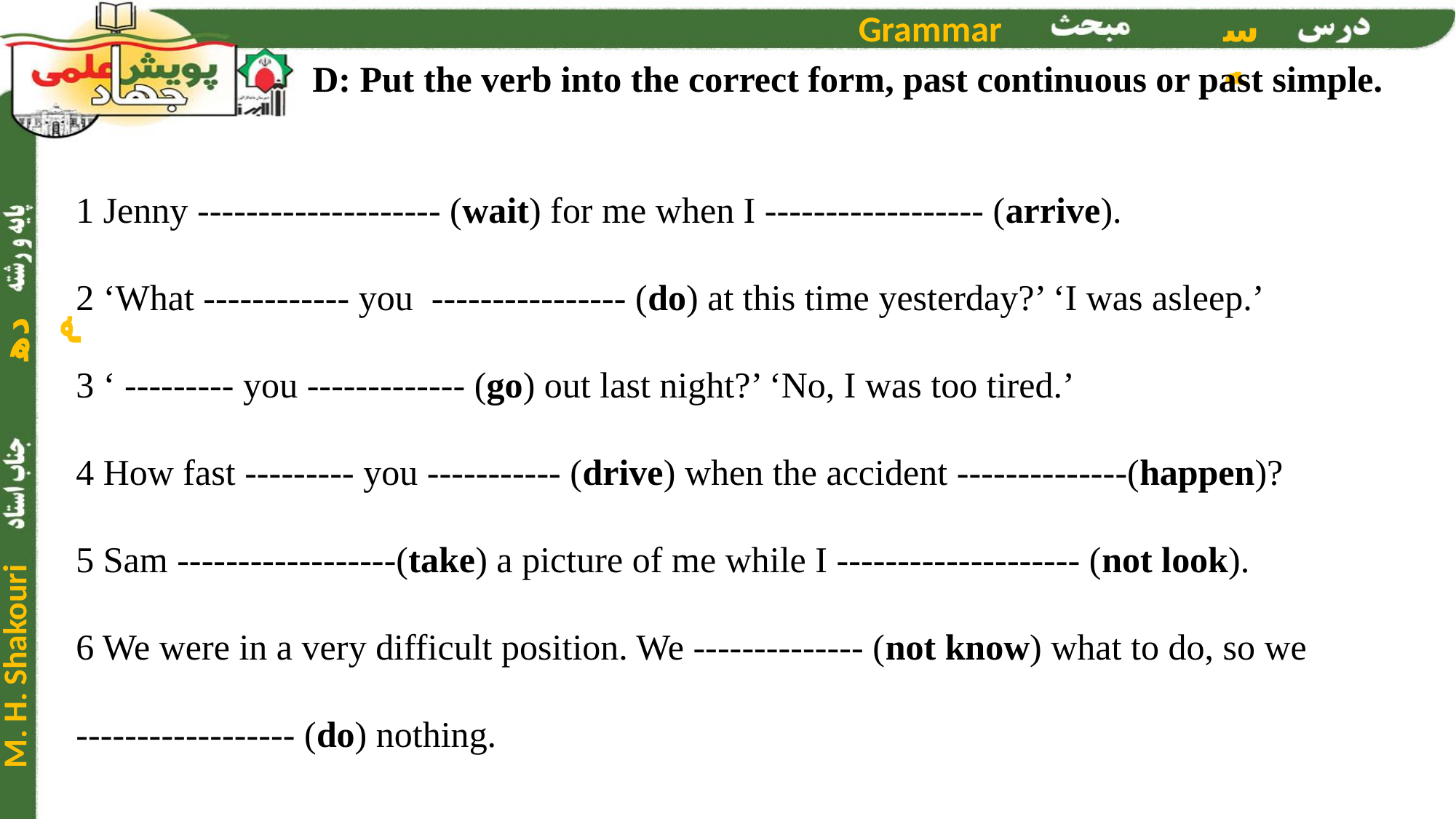

D: Put the verb into the correct form, past continuous or past simple.

1 Jenny -------------------- (wait) for me when I ------------------ (arrive).
2 ‘What ------------ you  ---------------- (do) at this time yesterday?’ ‘I was asleep.’
3 ‘ --------- you ------------- (go) out last night?’ ‘No, I was too tired.’
4 How fast --------- you ----------- (drive) when the accident --------------(happen)?
5 Sam ------------------(take) a picture of me while I -------------------- (not look).
6 We were in a very difficult position. We -------------- (not know) what to do, so we ------------------ (do) nothing.